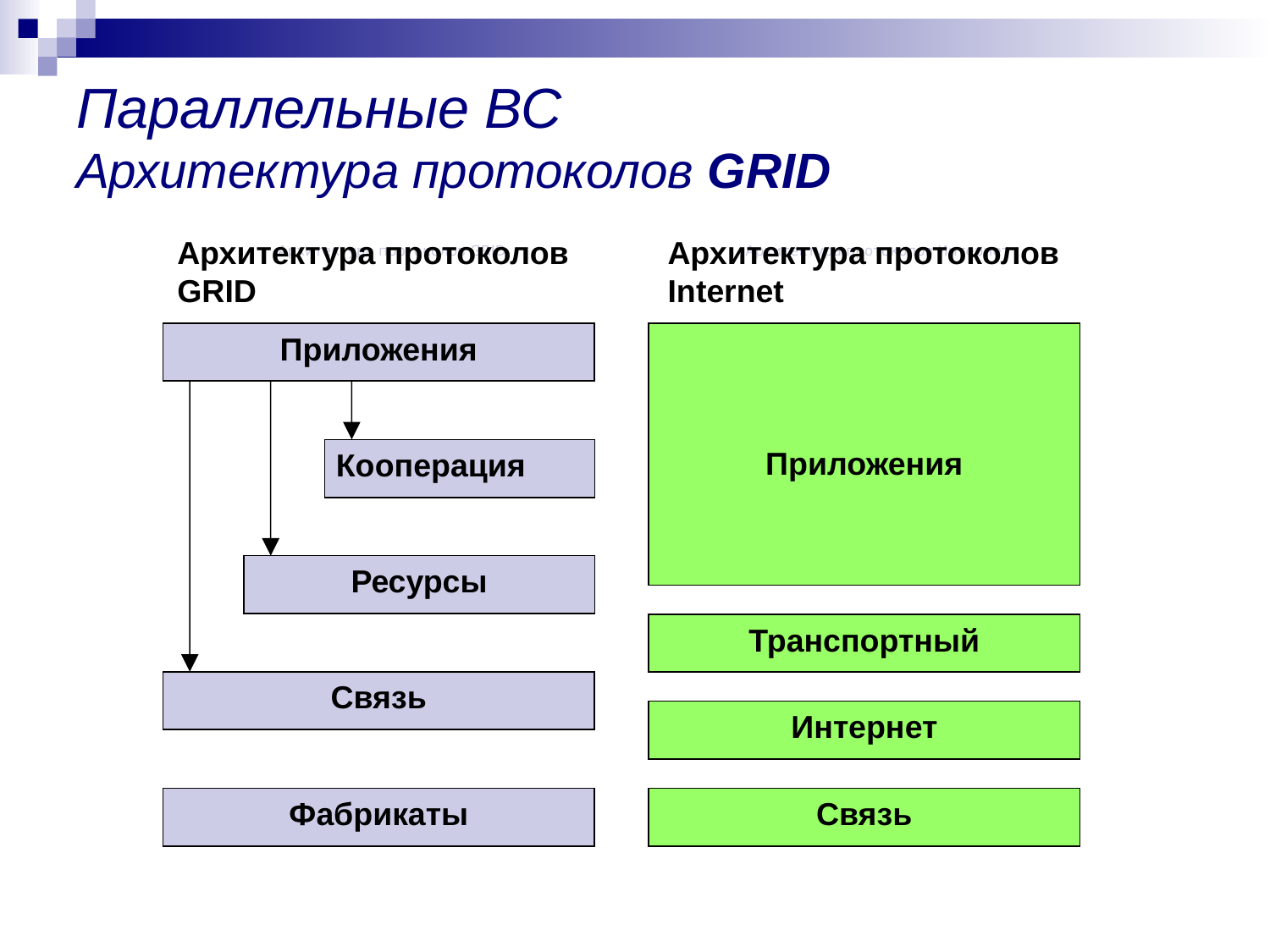

# Параллельные ВС Архитектура протоколов GRID
Архитектура протоколов GRID
Архитектура протоколов Internet

Архитектура протоколов GRID
Архитектура протоколов Интернет
Приложения

Приложения

Кооперация
Ресурсы

Транспортный
Связь

Интернет
Фабрикаты

Связь